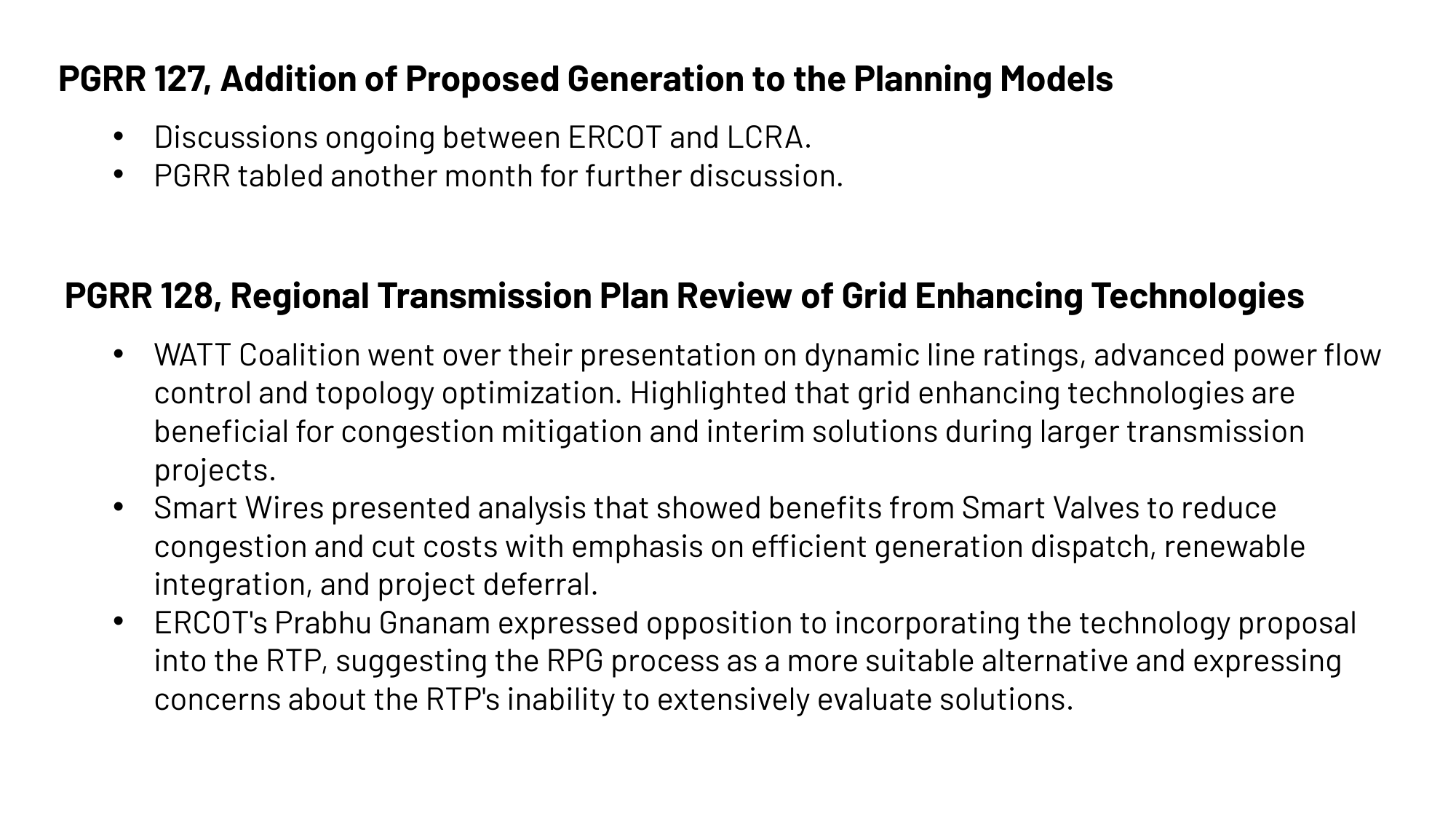

PGRR 127, Addition of Proposed Generation to the Planning Models
Discussions ongoing between ERCOT and LCRA.
PGRR tabled another month for further discussion.

 PGRR 128, Regional Transmission Plan Review of Grid Enhancing Technologies
WATT Coalition went over their presentation on dynamic line ratings, advanced power flow control and topology optimization. Highlighted that grid enhancing technologies are beneficial for congestion mitigation and interim solutions during larger transmission projects.
Smart Wires presented analysis that showed benefits from Smart Valves to reduce congestion and cut costs with emphasis on efficient generation dispatch, renewable integration, and project deferral.
ERCOT's Prabhu Gnanam expressed opposition to incorporating the technology proposal into the RTP, suggesting the RPG process as a more suitable alternative and expressing concerns about the RTP's inability to extensively evaluate solutions.